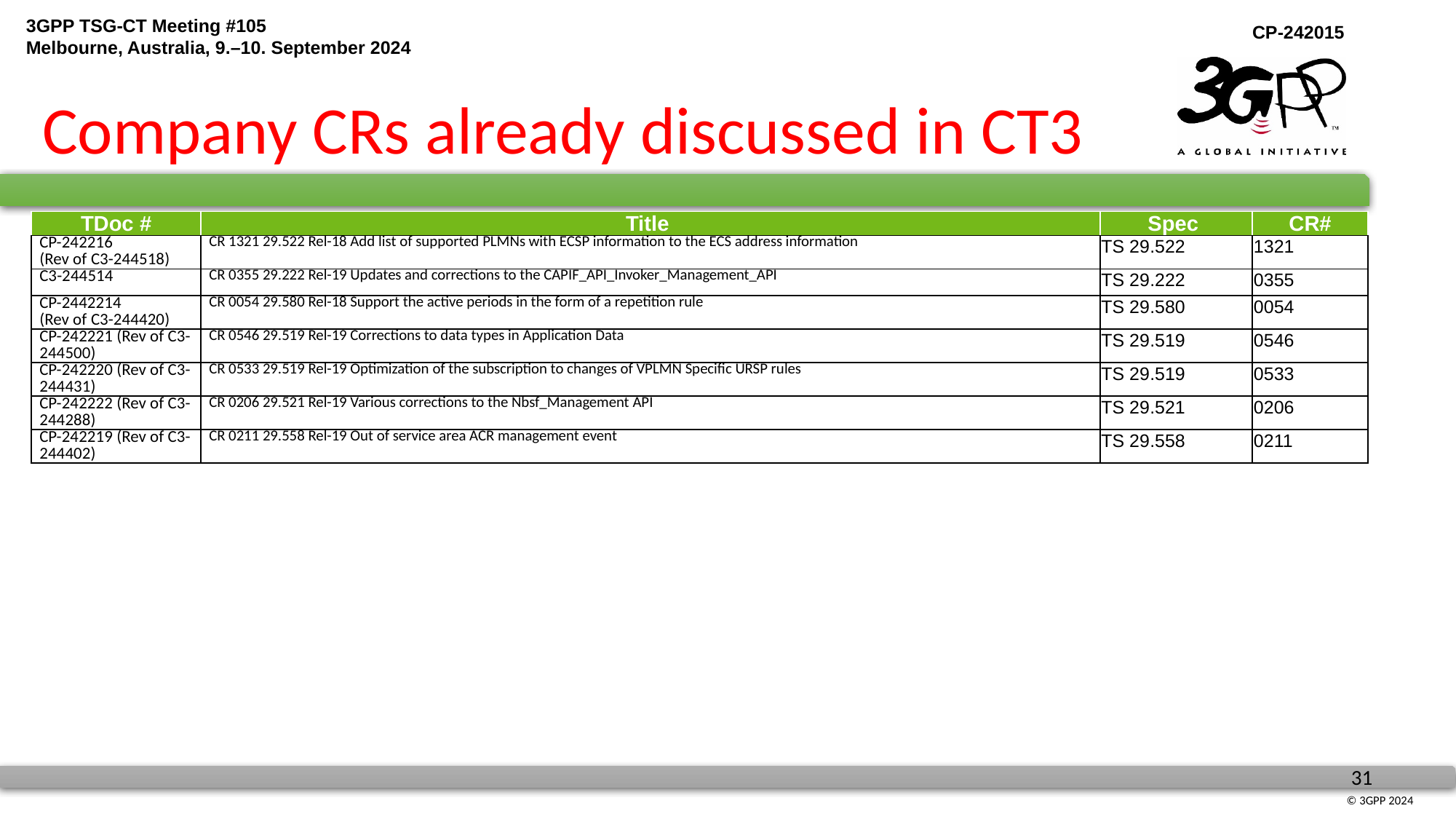

# Company CRs already discussed in CT3
| TDoc # | Title | Spec | CR# |
| --- | --- | --- | --- |
| CP-242216 (Rev of C3-244518) | CR 1321 29.522 Rel-18 Add list of supported PLMNs with ECSP information to the ECS address information | TS 29.522 | 1321 |
| C3-244514 | CR 0355 29.222 Rel-19 Updates and corrections to the CAPIF\_API\_Invoker\_Management\_API | TS 29.222 | 0355 |
| CP-2442214 (Rev of C3-244420) | CR 0054 29.580 Rel-18 Support the active periods in the form of a repetition rule | TS 29.580 | 0054 |
| CP-242221 (Rev of C3-244500) | CR 0546 29.519 Rel-19 Corrections to data types in Application Data | TS 29.519 | 0546 |
| CP-242220 (Rev of C3-244431) | CR 0533 29.519 Rel-19 Optimization of the subscription to changes of VPLMN Specific URSP rules | TS 29.519 | 0533 |
| CP-242222 (Rev of C3-244288) | CR 0206 29.521 Rel-19 Various corrections to the Nbsf\_Management API | TS 29.521 | 0206 |
| CP-242219 (Rev of C3-244402) | CR 0211 29.558 Rel-19 Out of service area ACR management event | TS 29.558 | 0211 |